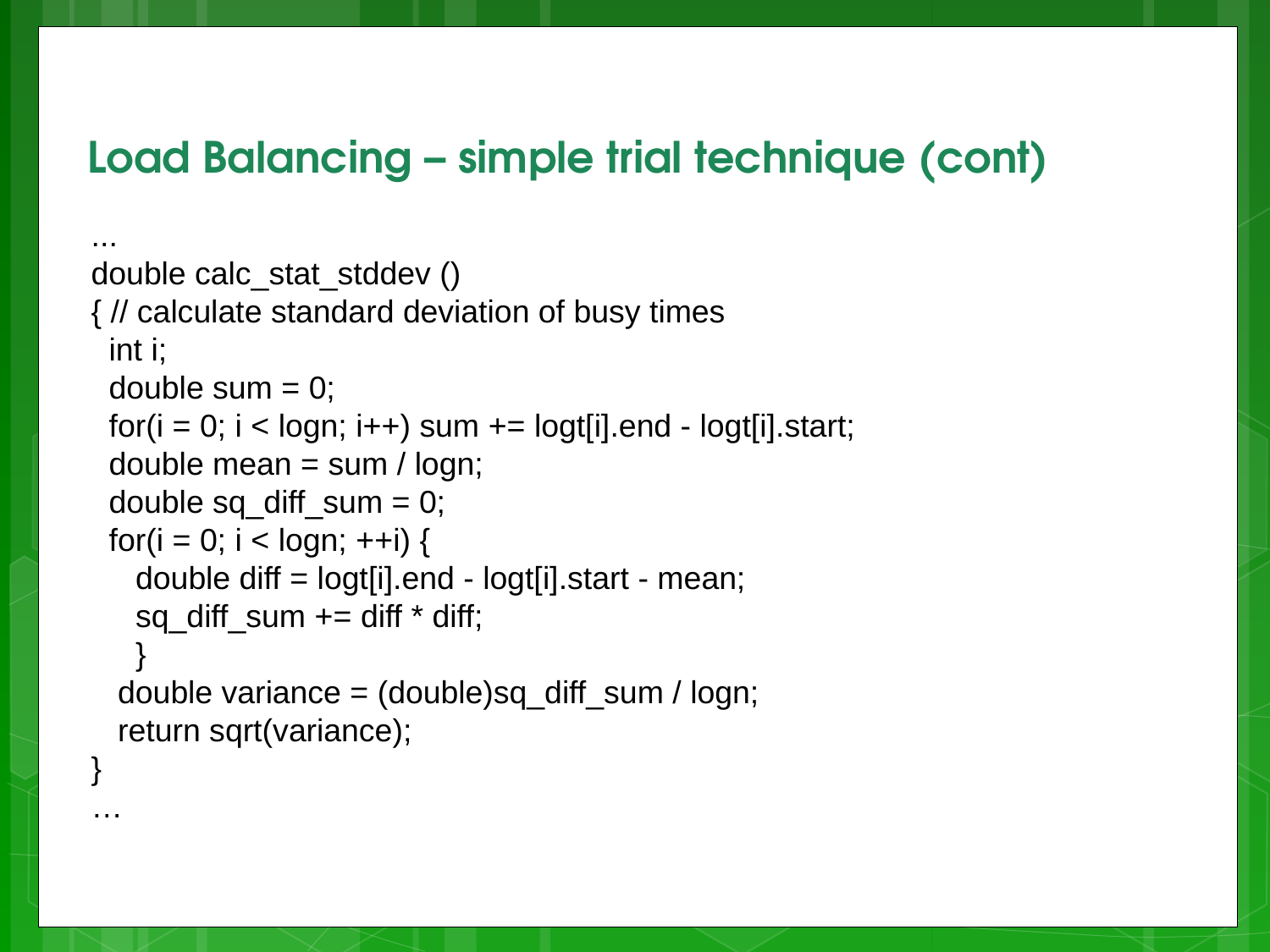

# Load Balancing – simple trial technique (cont)
...
double calc_stat_stddev ()
{ // calculate standard deviation of busy times
  int i;
  double sum = 0;
  for(i = 0; i < logn; i++) sum += logt[i].end - logt[i].start;
  double mean = sum / logn;
  double sq_diff_sum = 0;
  for(i = 0; i < logn; ++i) {
     double diff = logt[i].end - logt[i].start - mean;
     sq_diff_sum += diff * diff;
     }
   double variance = (double)sq_diff_sum / logn;
   return sqrt(variance);
}
…